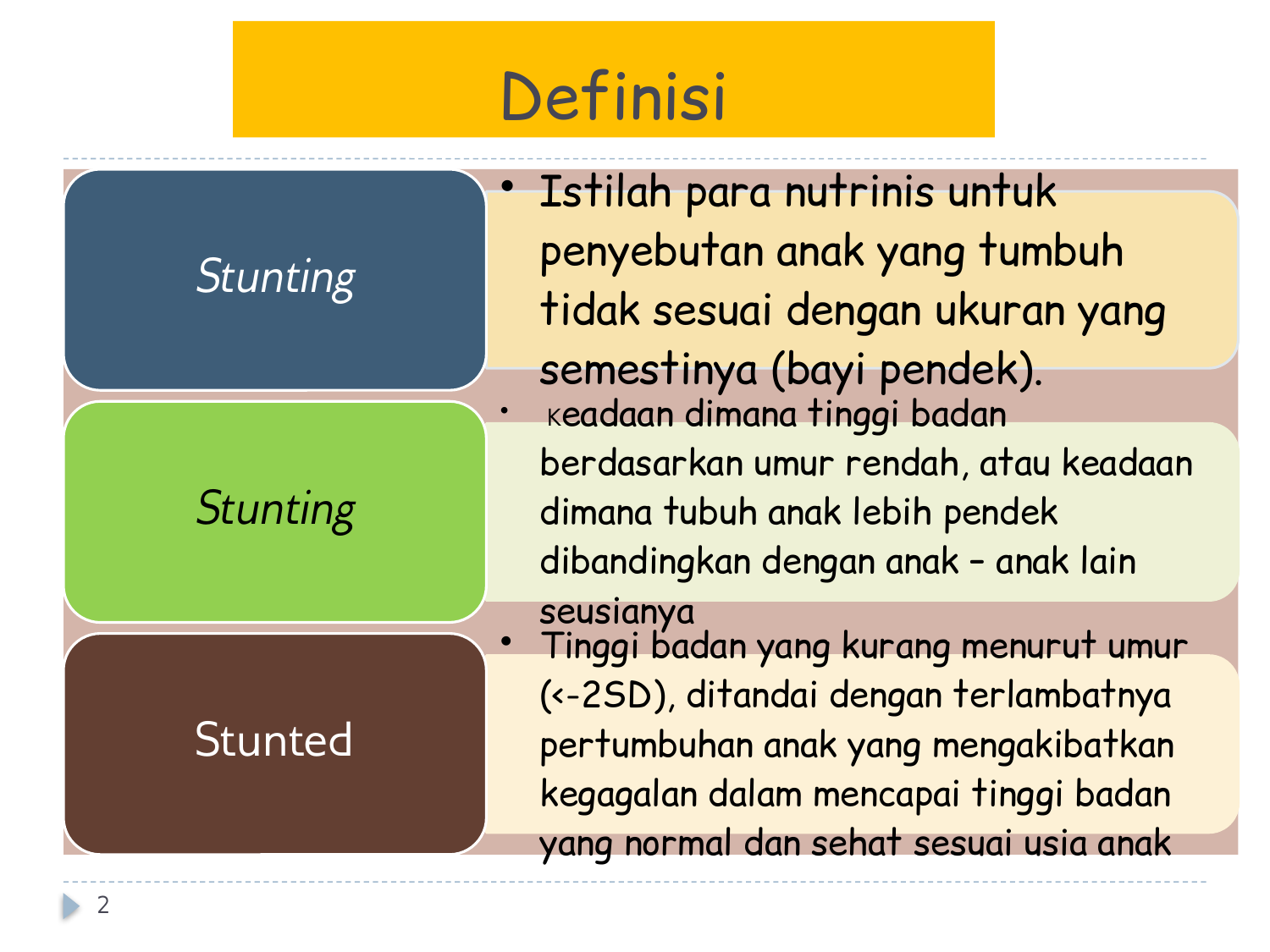

# Definisi
Stunting
Stunting
 Keadaan dimana tinggi badan berdasarkan umur rendah, atau keadaan dimana tubuh anak lebih pendek dibandingkan dengan anak – anak lain seusianya
Stunted
Tinggi badan yang kurang menurut umur (<-2SD), ditandai dengan terlambatnya pertumbuhan anak yang mengakibatkan kegagalan dalam mencapai tinggi badan yang normal dan sehat sesuai usia anak
2